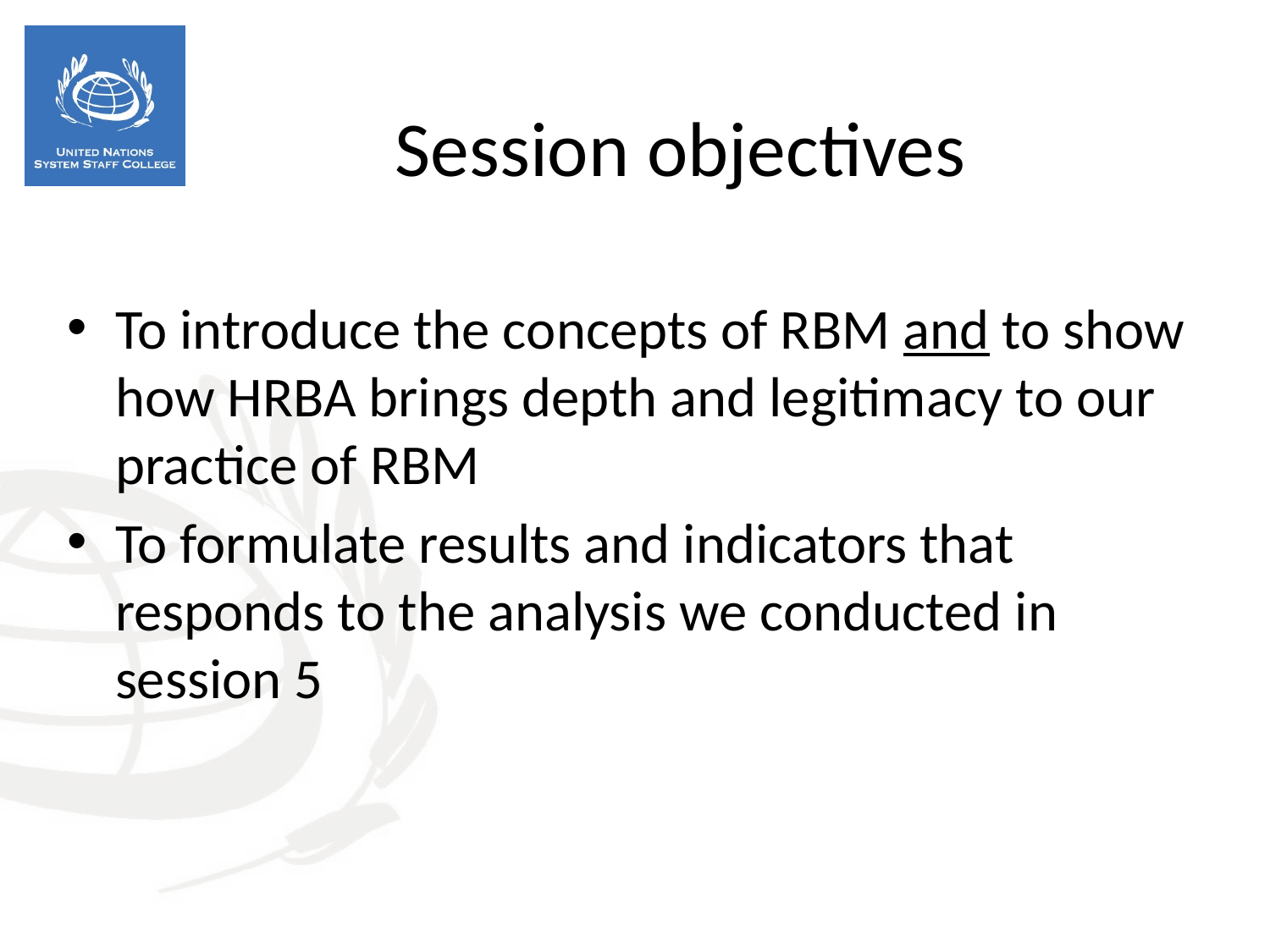

Session objectives
To introduce the concepts of RBM and to show how HRBA brings depth and legitimacy to our practice of RBM
To formulate results and indicators that responds to the analysis we conducted in session 5